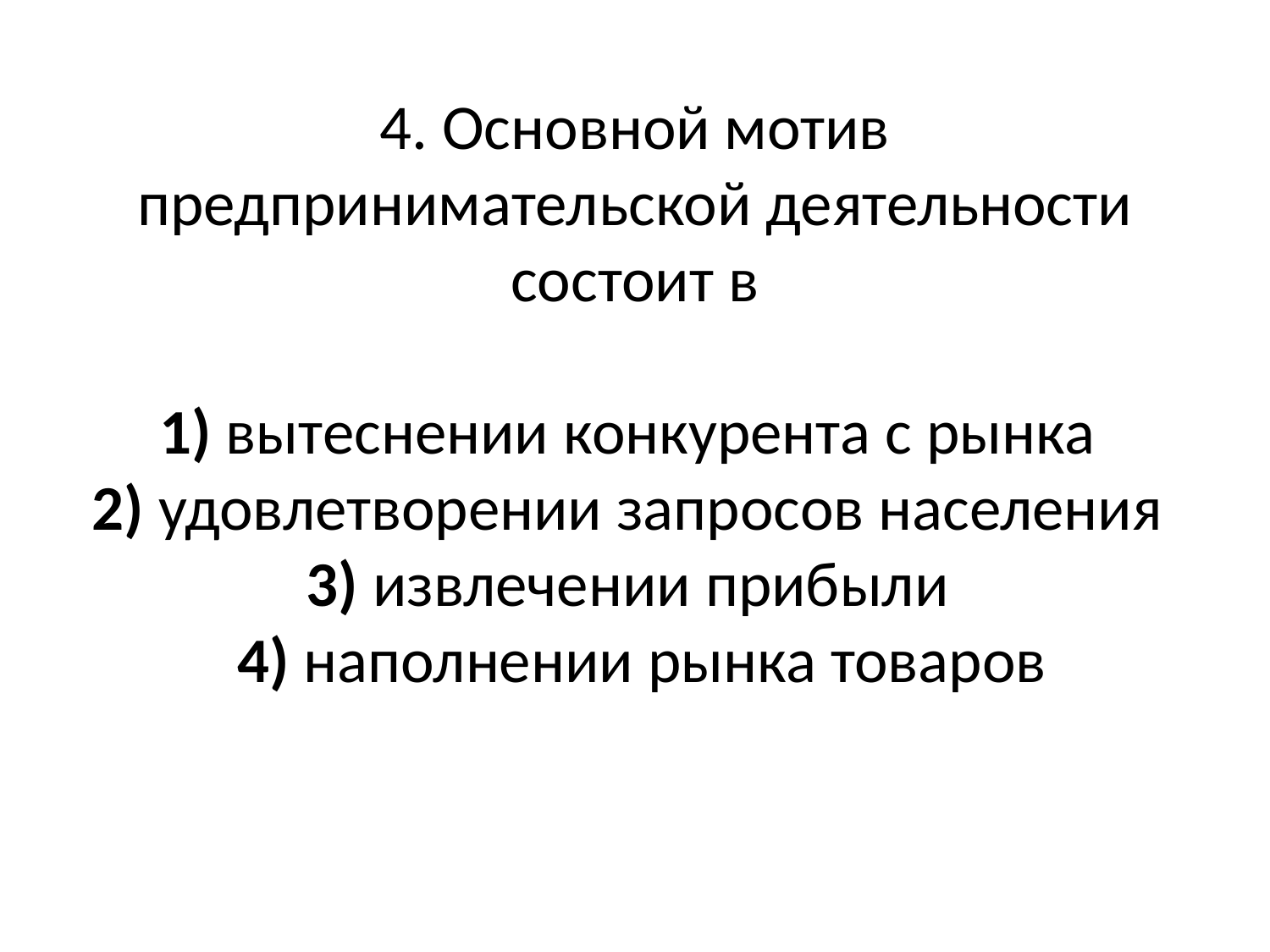

# 4. Основной мотив предпринимательской деятельности состоит в     1) вытеснении конкурента с рынка    2) удовлетворении запросов населения    3) извлечении прибыли    4) наполнении рынка товаров